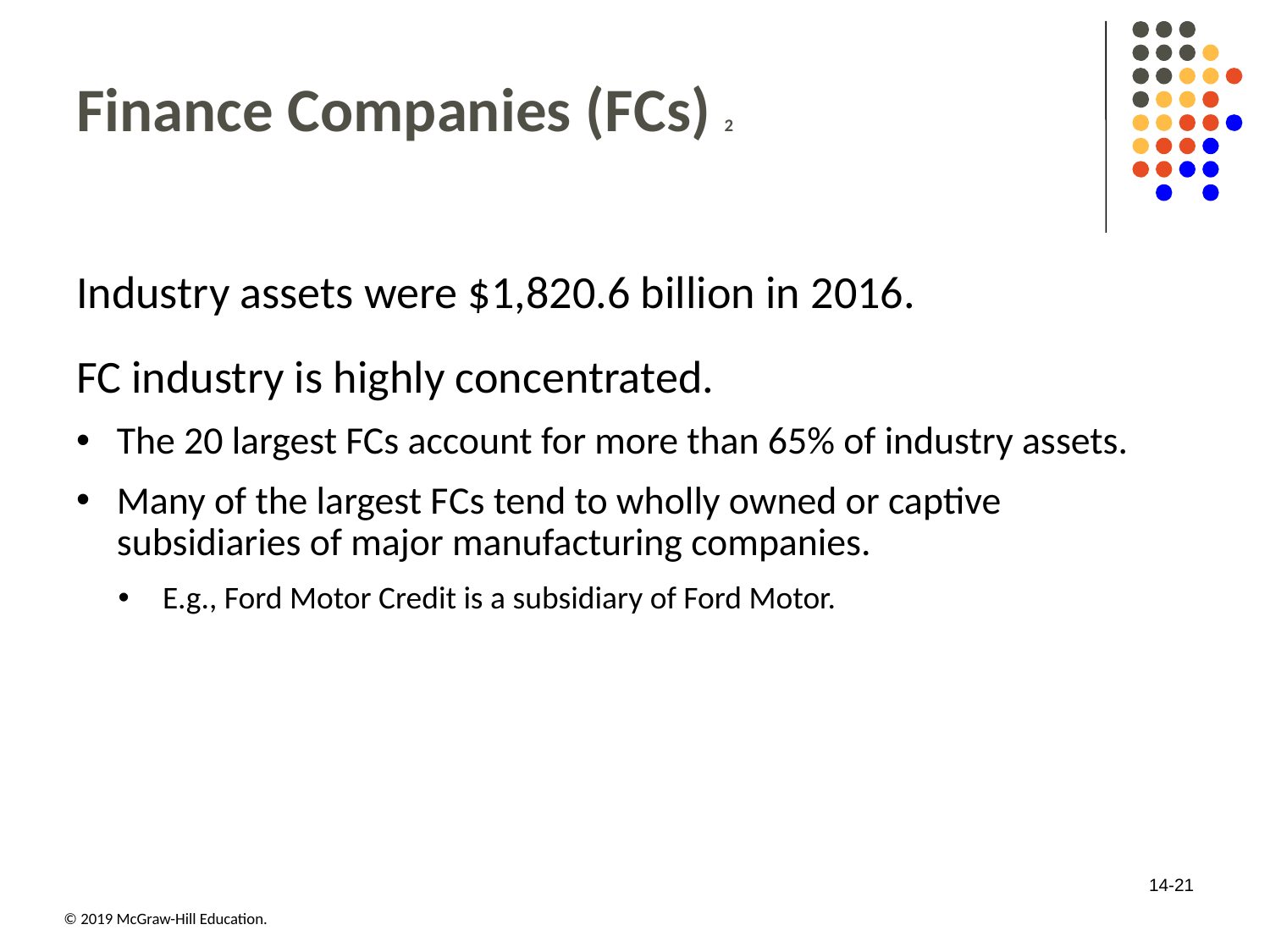

# Finance Companies (F Cs) 2
Industry assets were $1,820.6 billion in 2016.
FC industry is highly concentrated.
The 20 largest FCs account for more than 65% of industry assets.
Many of the largest F Cs tend to wholly owned or captive subsidiaries of major manufacturing companies.
E.g., Ford Motor Credit is a subsidiary of Ford Motor.
14-21